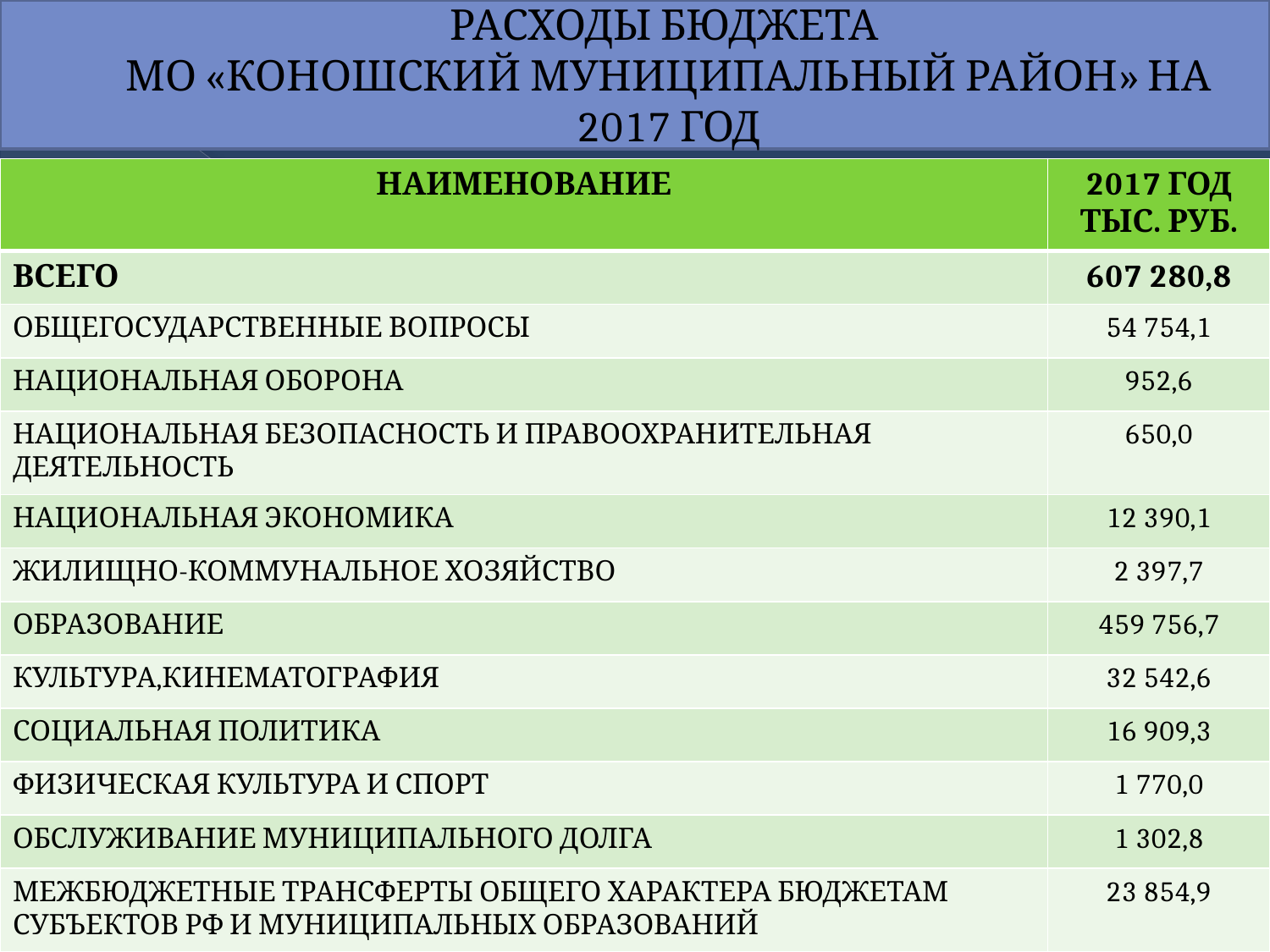

# РАСХОДЫ БЮДЖЕТА МО «КОНОШСКИЙ МУНИЦИПАЛЬНЫЙ РАЙОН» НА 2017 ГОД
| НАИМЕНОВАНИЕ | 2017 ГОД ТЫС. РУБ. |
| --- | --- |
| ВСЕГО | 607 280,8 |
| ОБЩЕГОСУДАРСТВЕННЫЕ ВОПРОСЫ | 54 754,1 |
| НАЦИОНАЛЬНАЯ ОБОРОНА | 952,6 |
| НАЦИОНАЛЬНАЯ БЕЗОПАСНОСТЬ И ПРАВООХРАНИТЕЛЬНАЯ ДЕЯТЕЛЬНОСТЬ | 650,0 |
| НАЦИОНАЛЬНАЯ ЭКОНОМИКА | 12 390,1 |
| ЖИЛИЩНО-КОММУНАЛЬНОЕ ХОЗЯЙСТВО | 2 397,7 |
| ОБРАЗОВАНИЕ | 459 756,7 |
| КУЛЬТУРА,КИНЕМАТОГРАФИЯ | 32 542,6 |
| СОЦИАЛЬНАЯ ПОЛИТИКА | 16 909,3 |
| ФИЗИЧЕСКАЯ КУЛЬТУРА И СПОРТ | 1 770,0 |
| ОБСЛУЖИВАНИЕ МУНИЦИПАЛЬНОГО ДОЛГА | 1 302,8 |
| МЕЖБЮДЖЕТНЫЕ ТРАНСФЕРТЫ ОБЩЕГО ХАРАКТЕРА БЮДЖЕТАМ СУБЪЕКТОВ РФ И МУНИЦИПАЛЬНЫХ ОБРАЗОВАНИЙ | 23 854,9 |